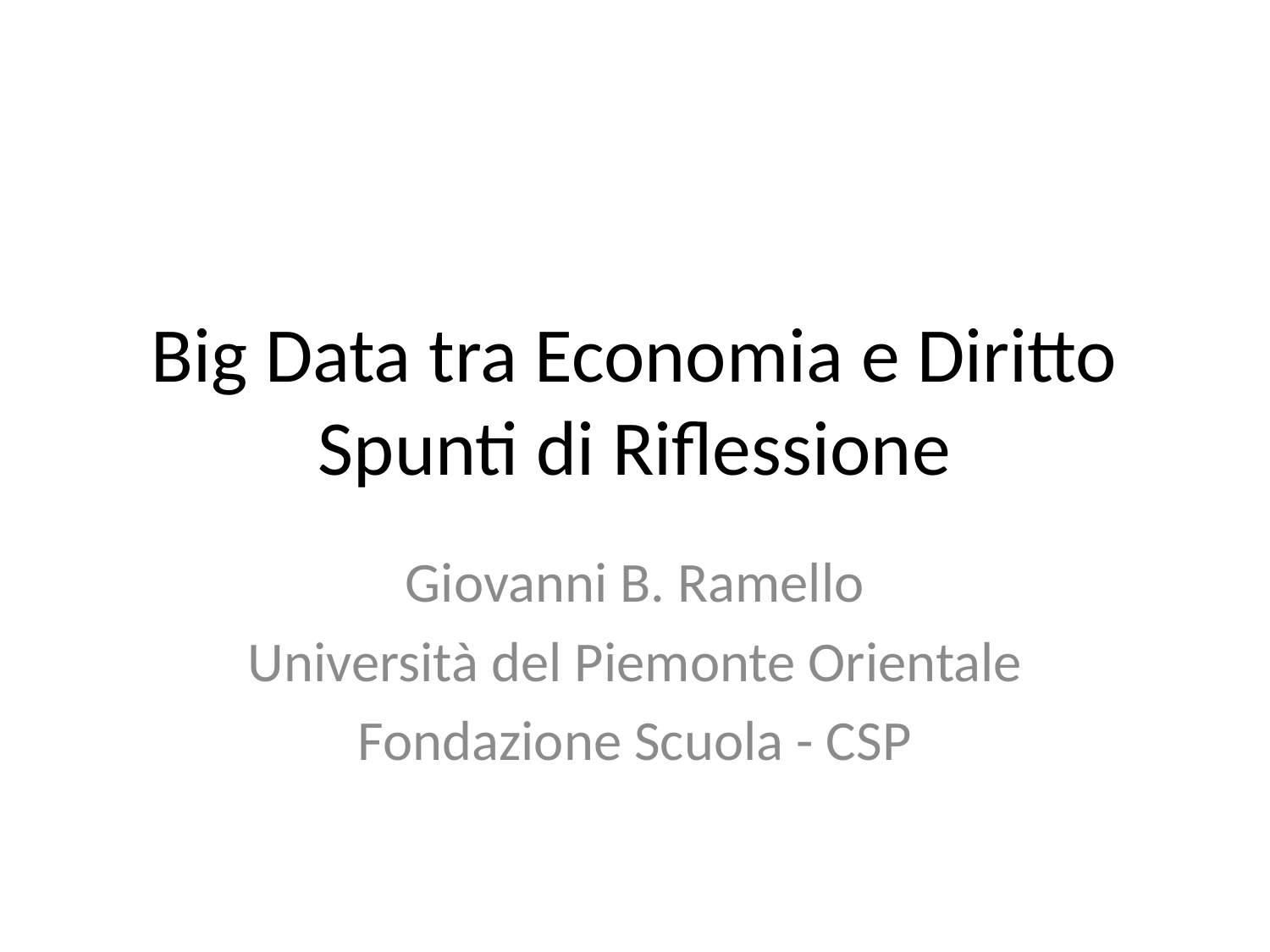

# Big Data tra Economia e Diritto Spunti di Riflessione
Giovanni B. Ramello
Università del Piemonte Orientale
Fondazione Scuola - CSP